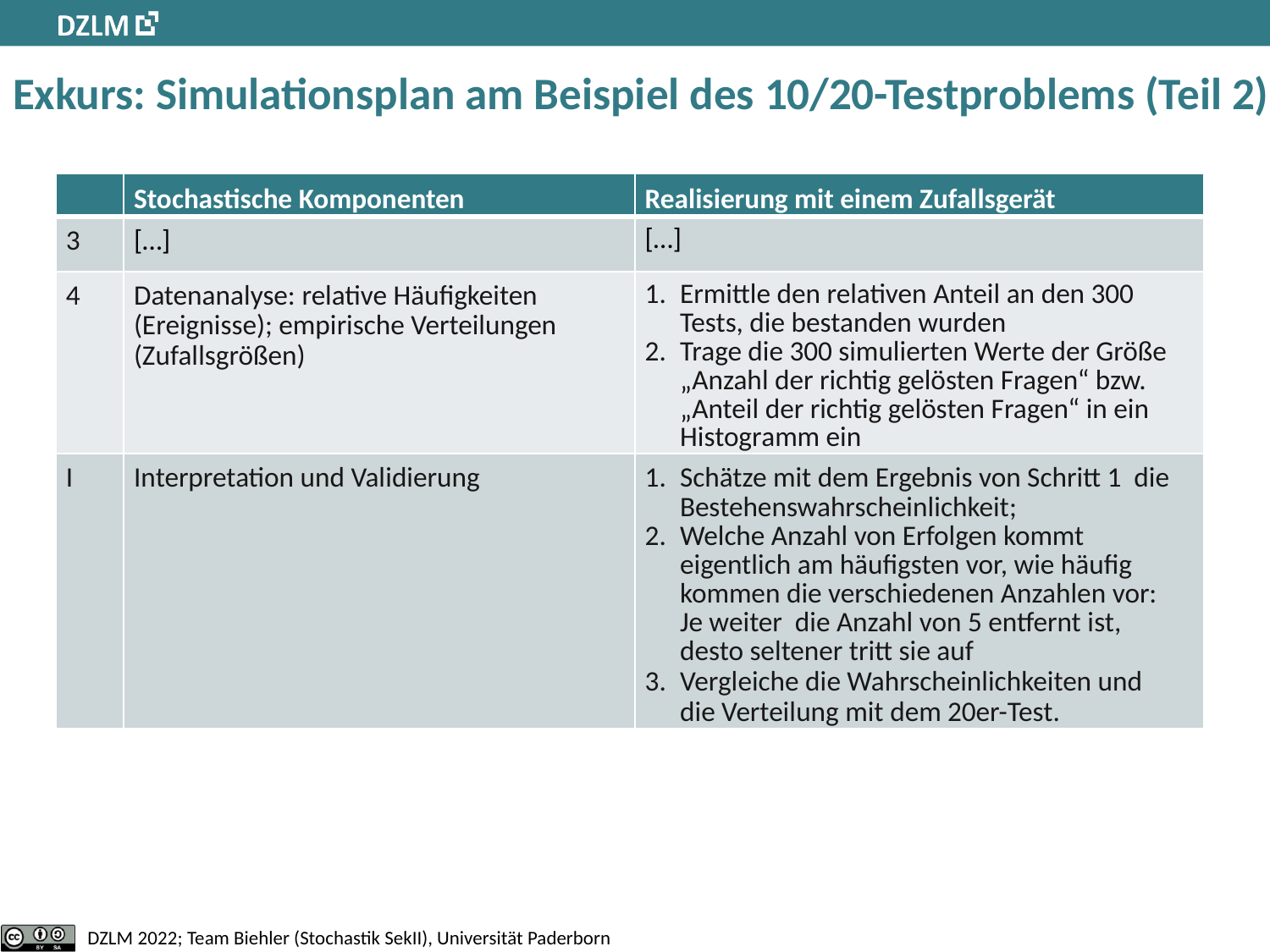

# Exkurs: Simulationsplan am Beispiel des 10/20-Testproblems (Teil 2)

|  | Stochastische Komponenten | Realisierung mit einem Zufallsgerät |
| --- | --- | --- |
| 3 | […] | […] |
| 4 | Datenanalyse: relative Häufigkeiten (Ereignisse); empirische Verteilungen (Zufallsgrößen) | Ermittle den relativen Anteil an den 300 Tests, die bestanden wurden Trage die 300 simulierten Werte der Größe „Anzahl der richtig gelösten Fragen“ bzw. „Anteil der richtig gelösten Fragen“ in ein Histogramm ein |
| I | Interpretation und Validierung | Schätze mit dem Ergebnis von Schritt 1 die Bestehenswahrscheinlichkeit; Welche Anzahl von Erfolgen kommt eigentlich am häufigsten vor, wie häufig kommen die verschiedenen Anzahlen vor: Je weiter die Anzahl von 5 entfernt ist, desto seltener tritt sie auf Vergleiche die Wahrscheinlichkeiten und die Verteilung mit dem 20er-Test. |